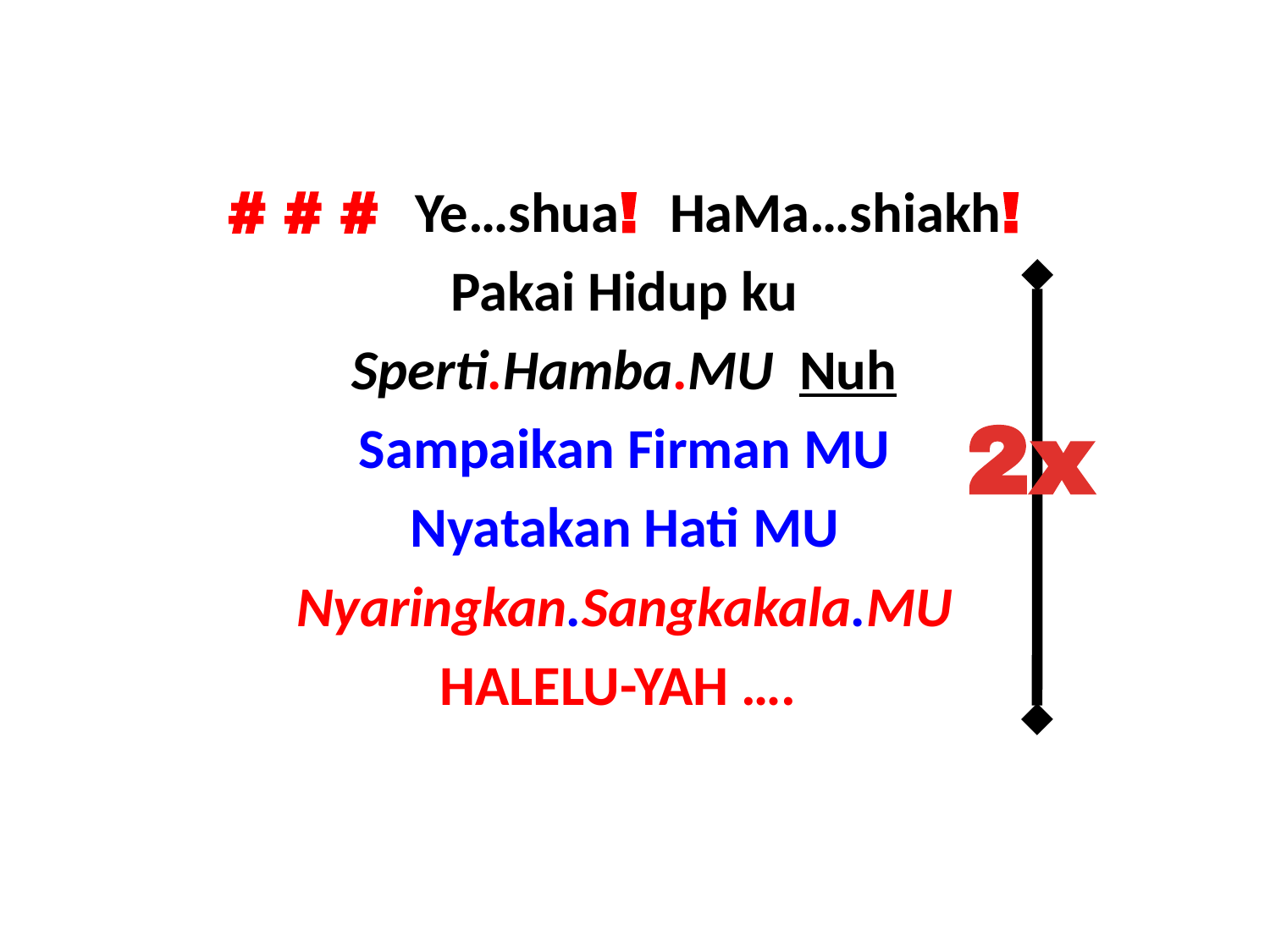

# # #  Ye…shua!  HaMa…shiakh!
Pakai Hidup ku
Sperti.Hamba.MU  Nuh
Sampaikan Firman MU
Nyatakan Hati MU
Nyaringkan.Sangkakala.MU
HALELU-YAH ….
2x